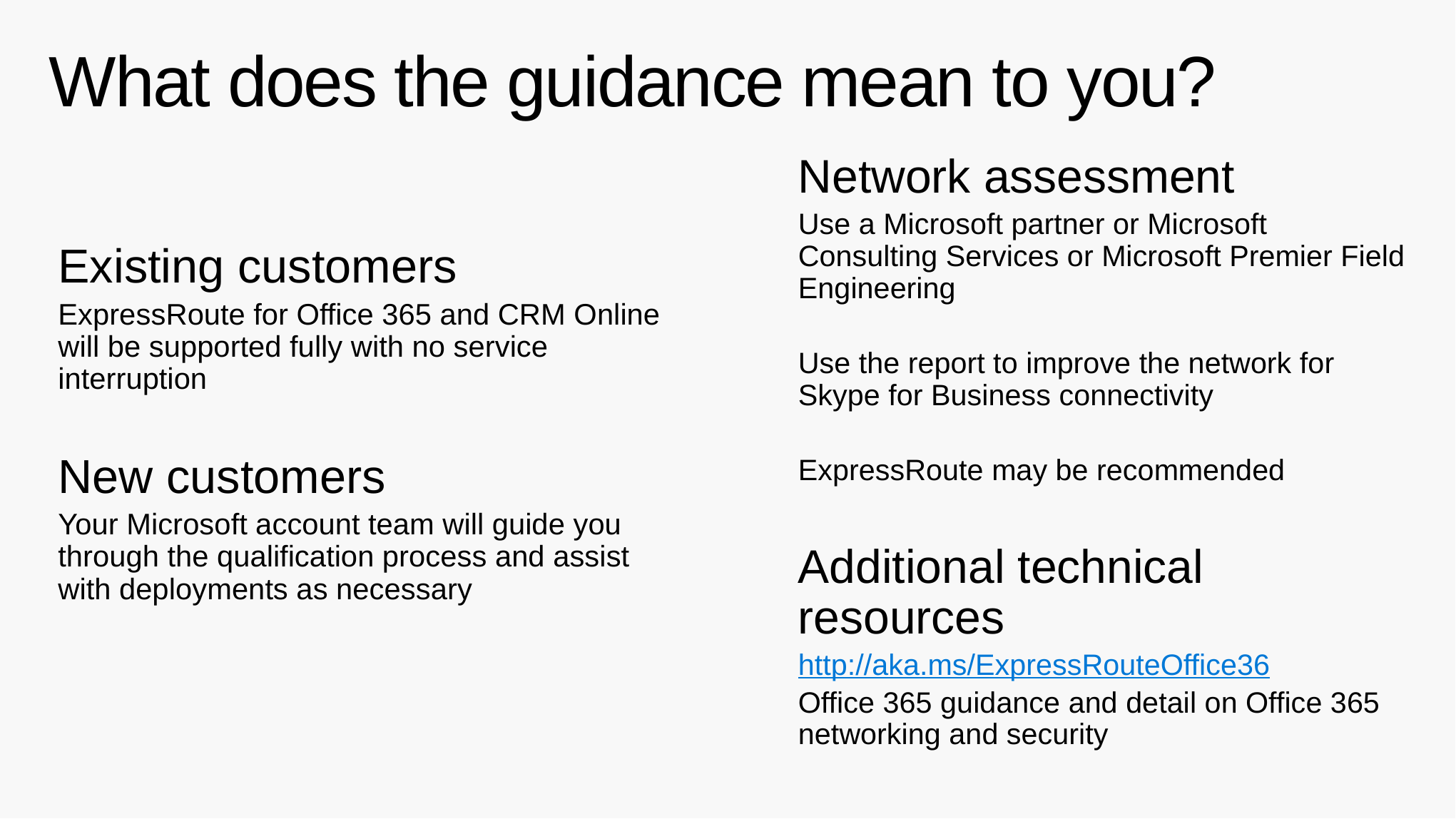

# What does the guidance mean to you?
Network assessment
Use a Microsoft partner or Microsoft Consulting Services or Microsoft Premier Field Engineering

Use the report to improve the network for Skype for Business connectivity

ExpressRoute may be recommended

Additional technical resources
http://aka.ms/ExpressRouteOffice36
Office 365 guidance and detail on Office 365 networking and security
Existing customers
ExpressRoute for Office 365 and CRM Online will be supported fully with no service interruption

New customers
Your Microsoft account team will guide you through the qualification process and assist with deployments as necessary